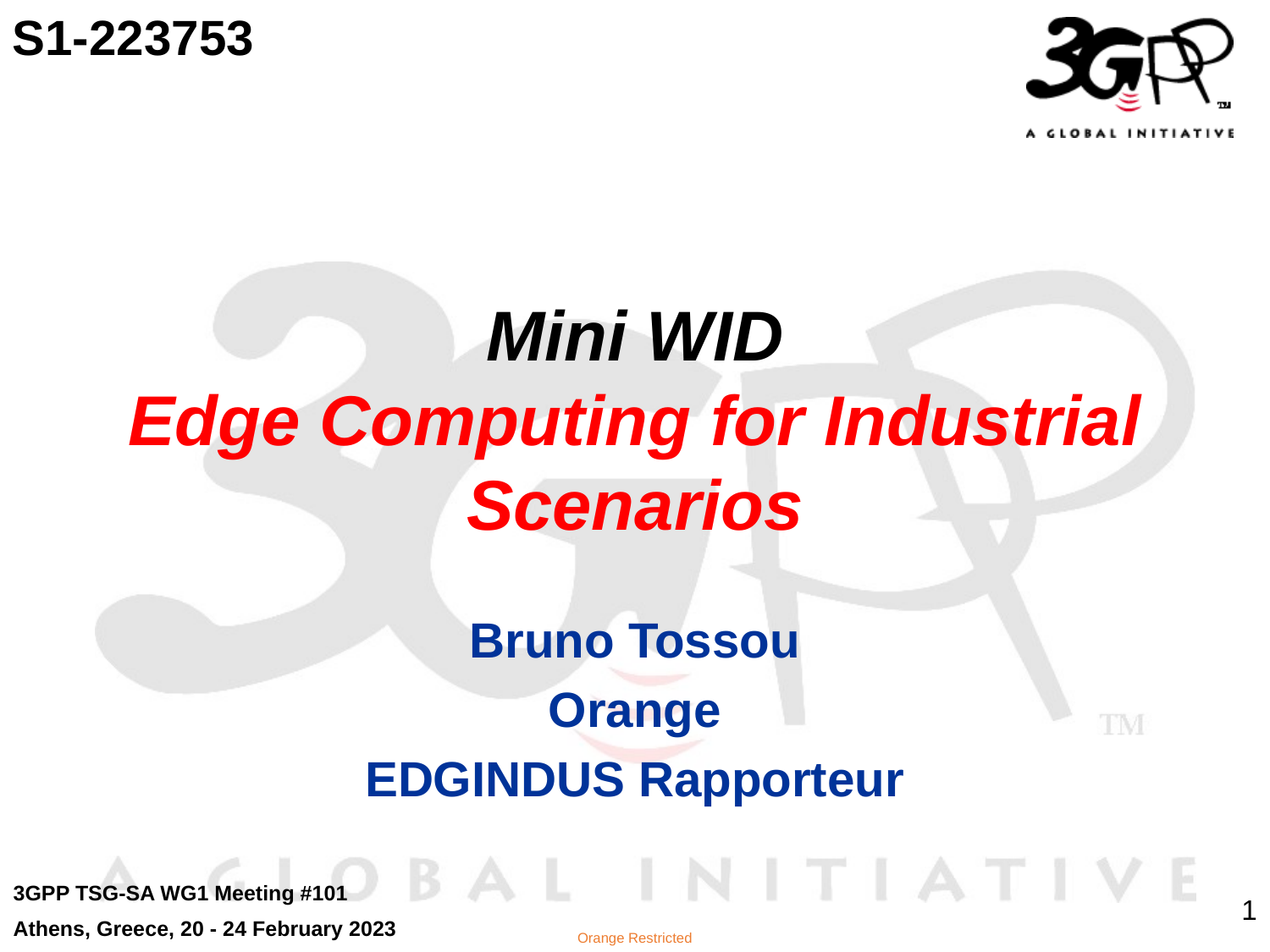

S1-223753
# Mini WID Edge Computing for Industrial Scenarios
Bruno Tossou
Orange
EDGINDUS Rapporteur
3GPP TSG-SA WG1 Meeting #101
Athens, Greece, 20 - 24 February 2023
1